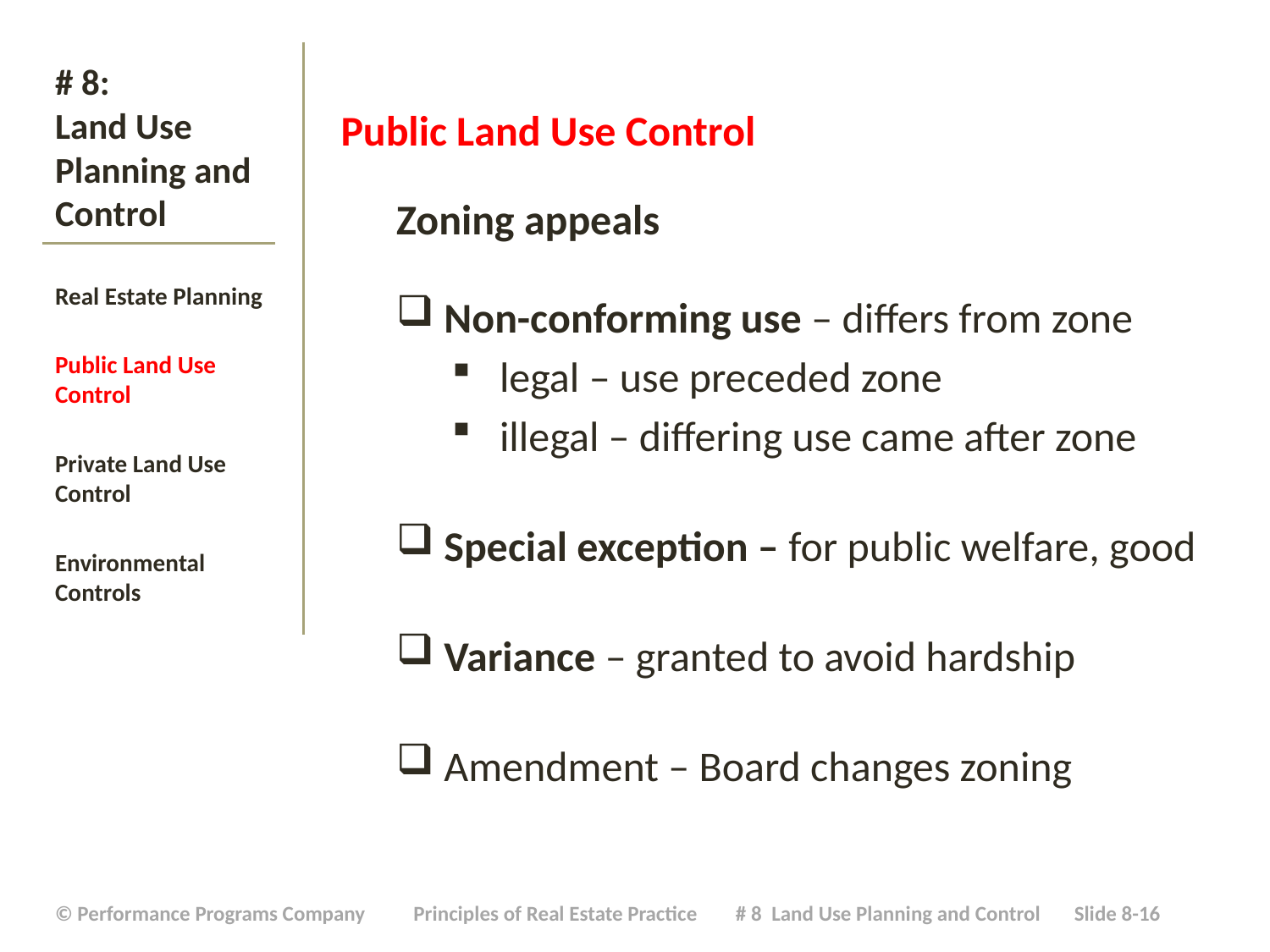

Public Land Use Control

Zoning appeals

Non-conforming use – differs from zone
legal – use preceded zone
illegal – differing use came after zone
Special exception – for public welfare, good
Variance – granted to avoid hardship
Amendment – Board changes zoning

# # 8: Land Use Planning and Control

Real Estate Planning

Public Land Use Control

Private Land Use Control

Environmental Controls

| © Performance Programs Company Principles of Real Estate Practice # 8 Land Use Planning and Control Slide 8-16 |
| --- |